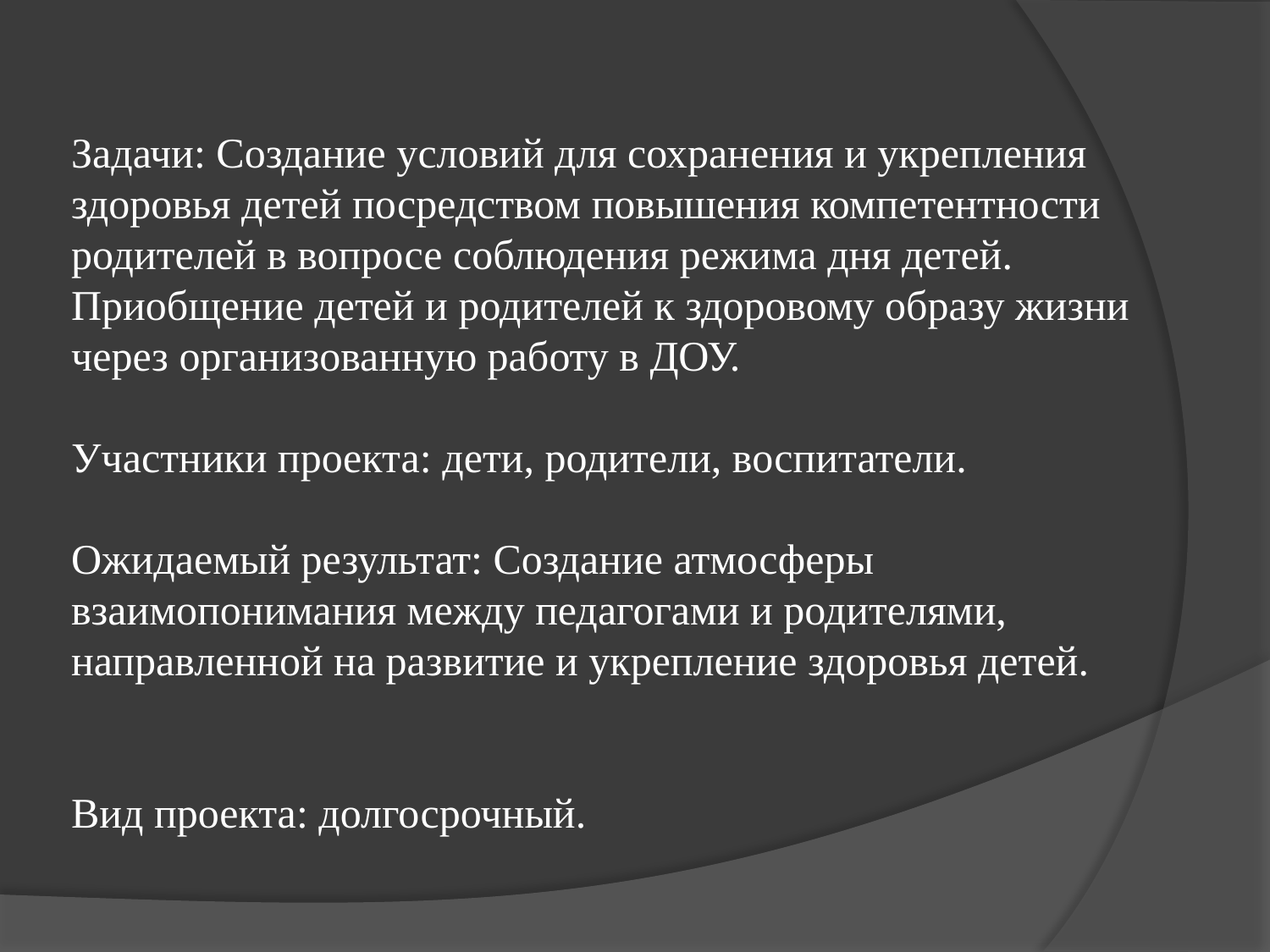

# Задачи: Создание условий для сохранения и укрепления здоровья детей посредством повышения компетентности родителей в вопросе соблюдения режима дня детей. Приобщение детей и родителей к здоровому образу жизни через организованную работу в ДОУ. Участники проекта: дети, родители, воспитатели. Ожидаемый результат: Создание атмосферы взаимопонимания между педагогами и родителями, направленной на развитие и укрепление здоровья детей. Вид проекта: долгосрочный.